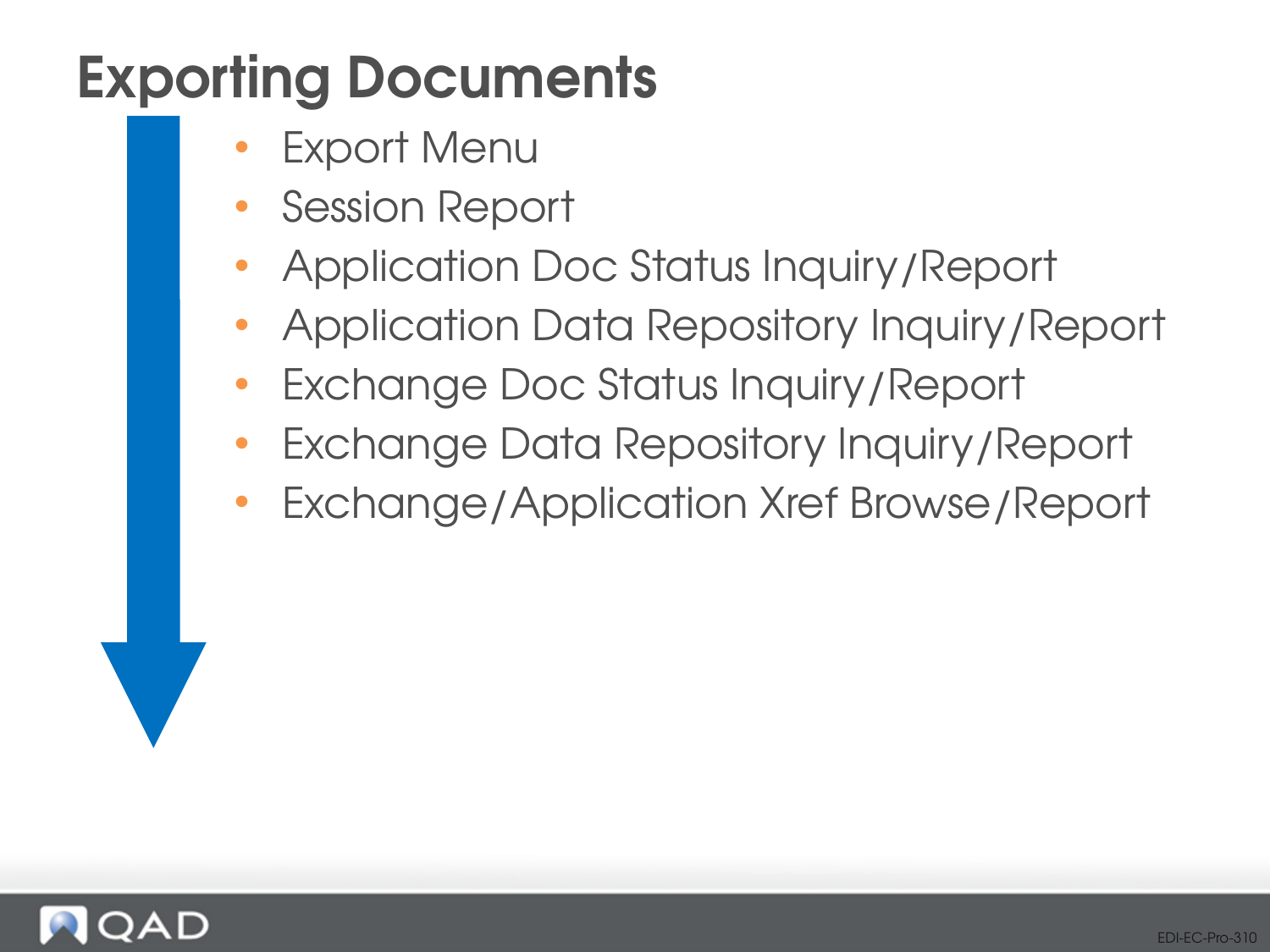

# Exporting Documents
Export Menu
Session Report
Application Doc Status Inquiry/Report
Application Data Repository Inquiry/Report
Exchange Doc Status Inquiry/Report
Exchange Data Repository Inquiry/Report
Exchange/Application Xref Browse/Report

EDI-EC-Pro-310